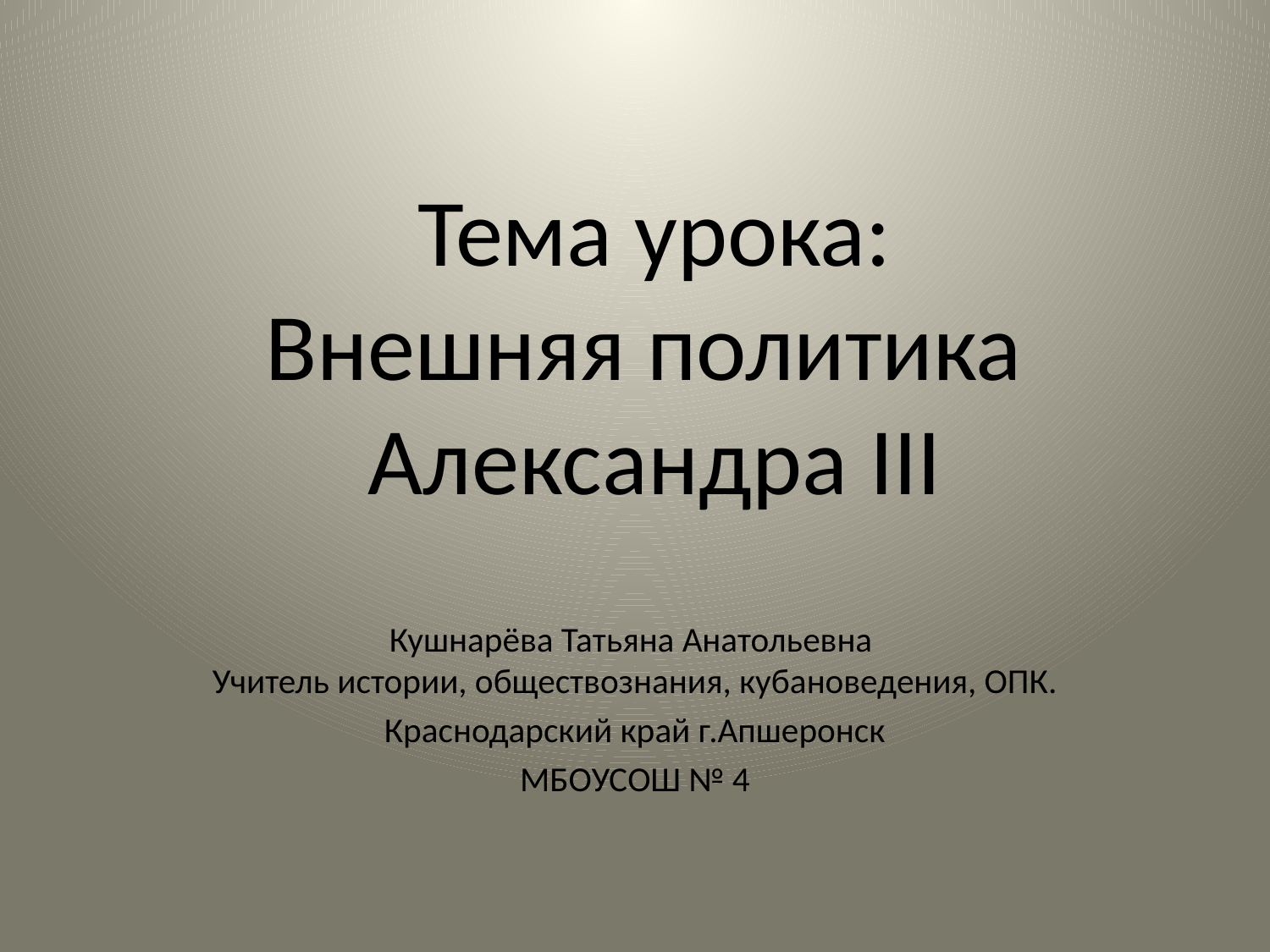

# Тема урока: Внешняя политика Александра III

Кушнарёва Татьяна Анатольевна
Учитель истории, обществознания, кубановедения, ОПК.
Краснодарский край г.Апшеронск
МБОУСОШ № 4